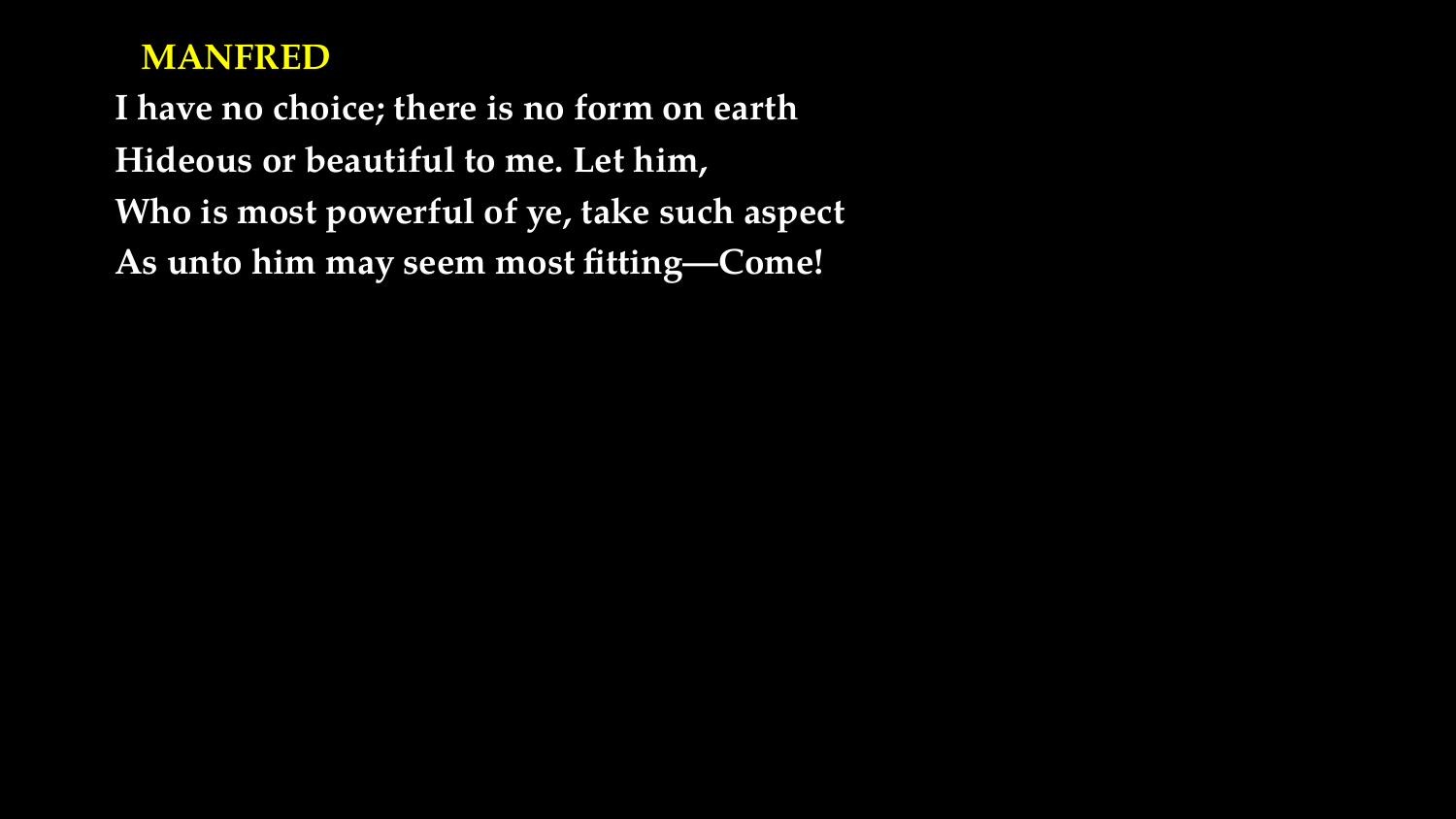

# Manfred I have no choice; there is no form on earth Hideous or beautiful to me. Let him, Who is most powerful of ye, take such aspect As unto him may seem most fitting—Come!